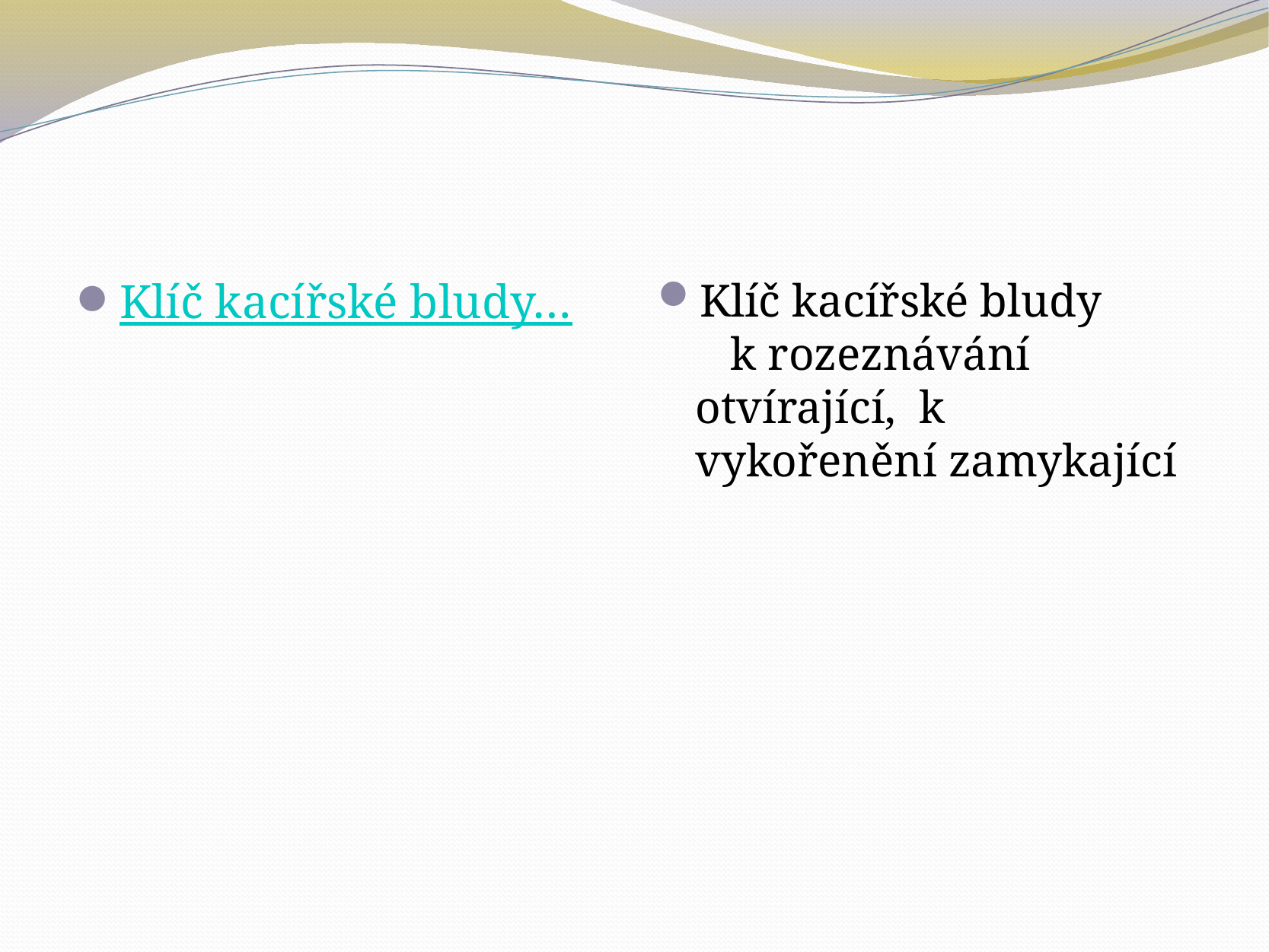

#
Klíč kacířské bludy…
Klíč kacířské bludy           k rozeznávání otvírající,  k vykořenění zamykající